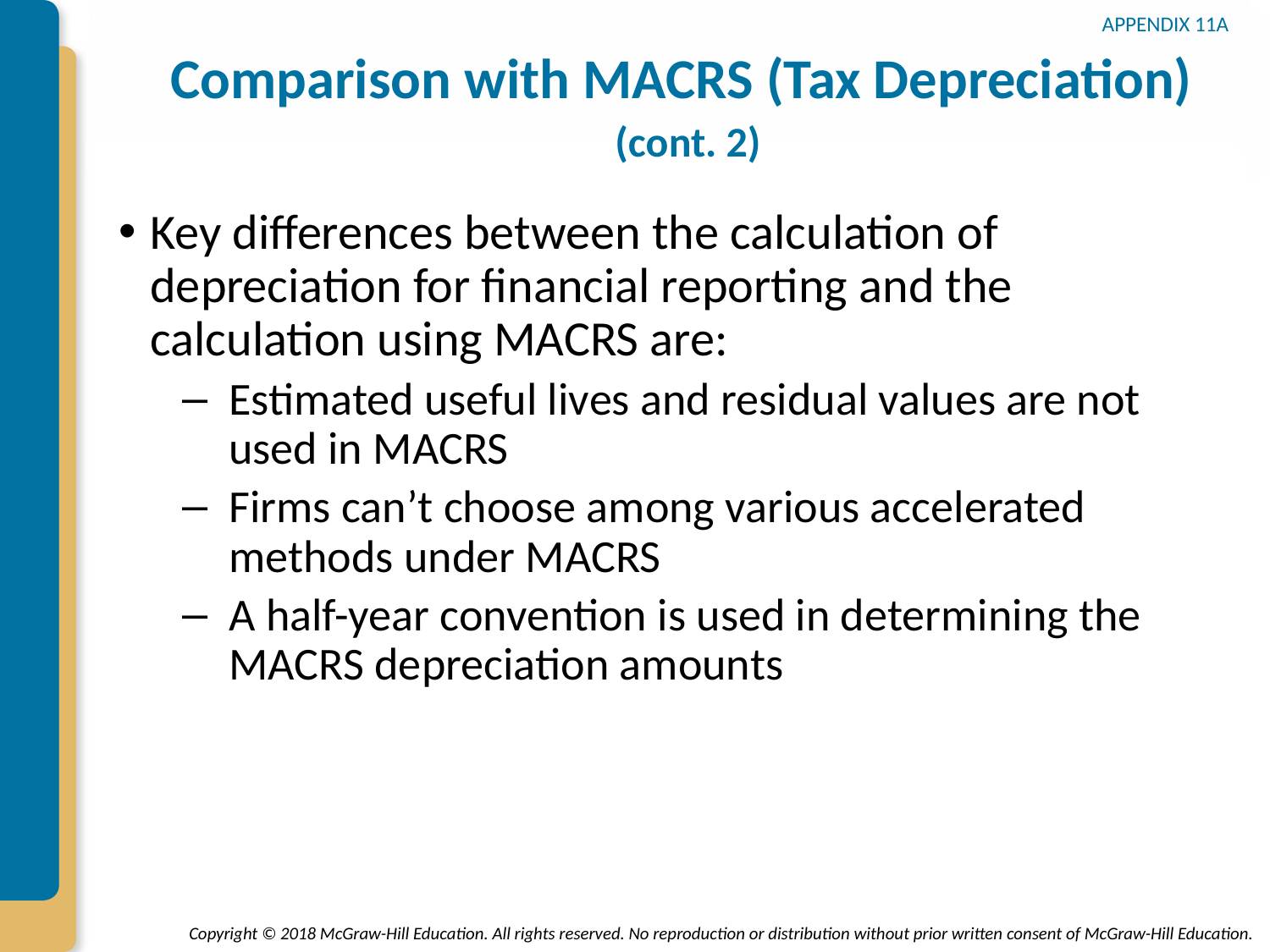

# Comparison with MACRS (Tax Depreciation) (cont. 2)
APPENDIX 11A
Key differences between the calculation of depreciation for financial reporting and the calculation using MACRS are:
Estimated useful lives and residual values are not used in MACRS
Firms can’t choose among various accelerated methods under MACRS
A half-year convention is used in determining the MACRS depreciation amounts